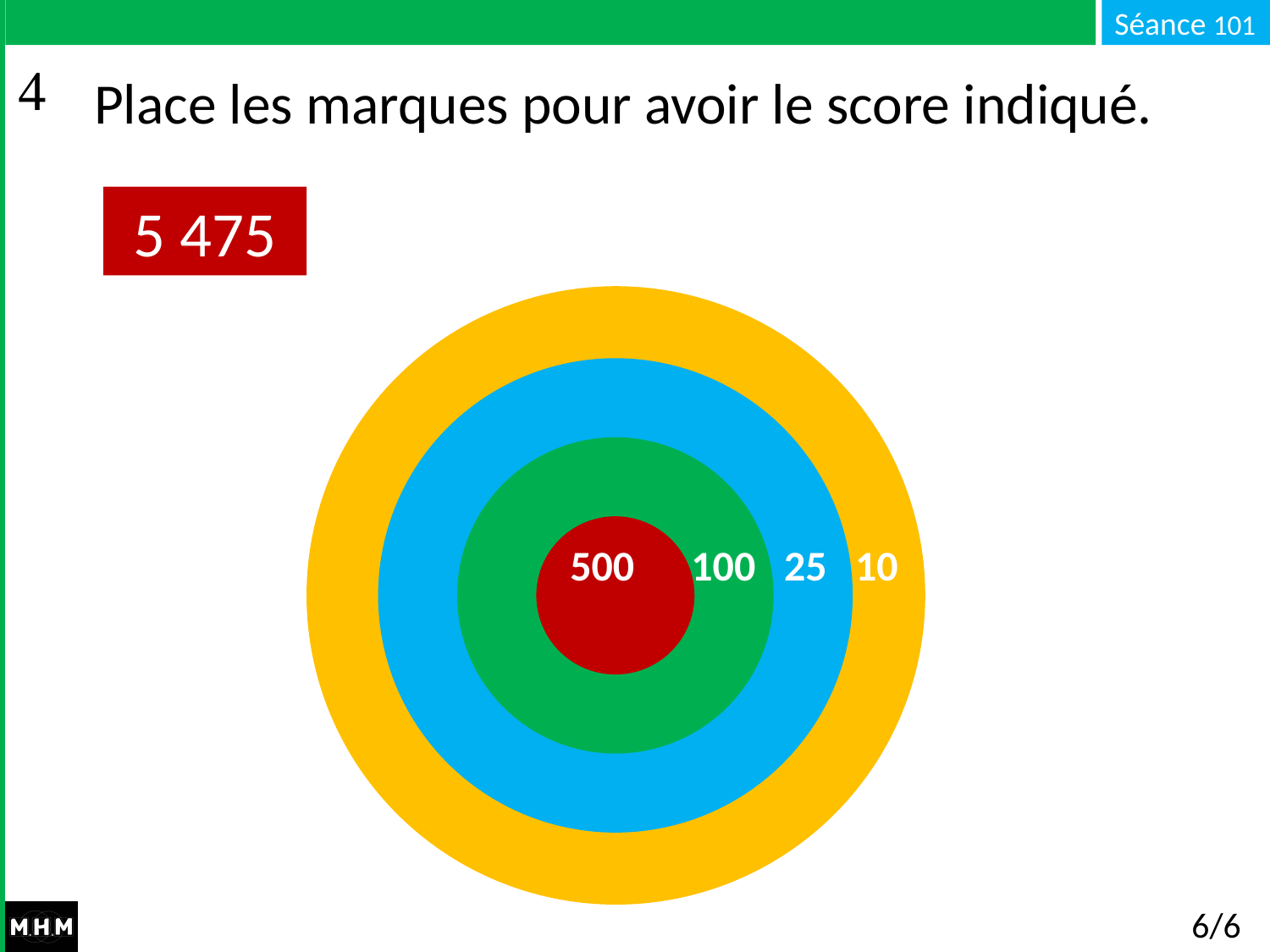

# Place les marques pour avoir le score indiqué.
5 475

   500      100   25   10
6/6